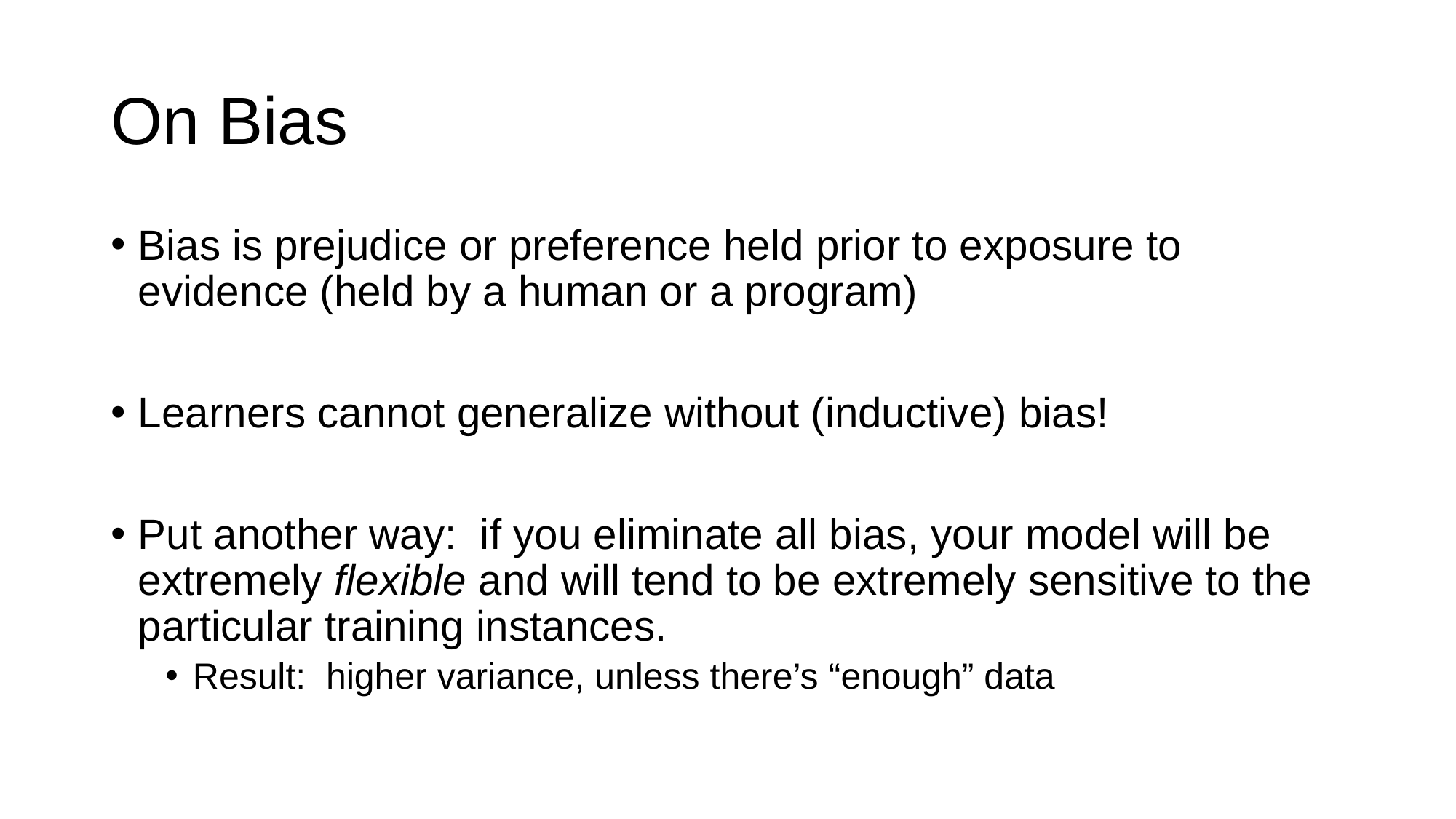

# On Bias
Bias is prejudice or preference held prior to exposure to evidence (held by a human or a program)

Learners cannot generalize without (inductive) bias!

Put another way:  if you eliminate all bias, your model will be extremely flexible and will tend to be extremely sensitive to the particular training instances.
Result:  higher variance, unless there’s “enough” data